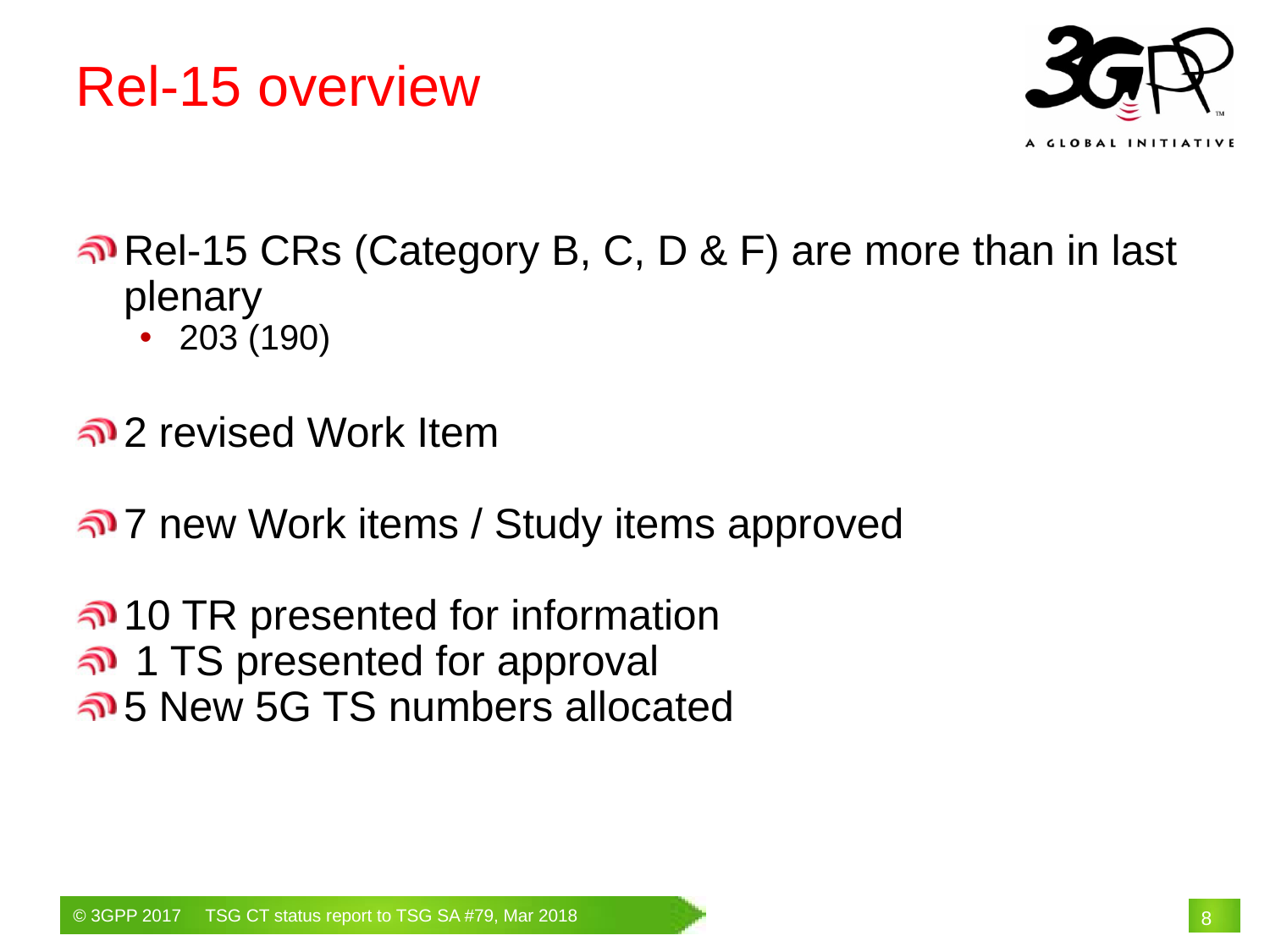

Rel-15 overview

Rel-15 CRs (Category B, C, D & F) are more than in last plenary
203 (190)

2 revised Work Item

7 new Work items / Study items approved

10 TR presented for information
 1 TS presented for approval
5 New 5G TS numbers allocated

# 8